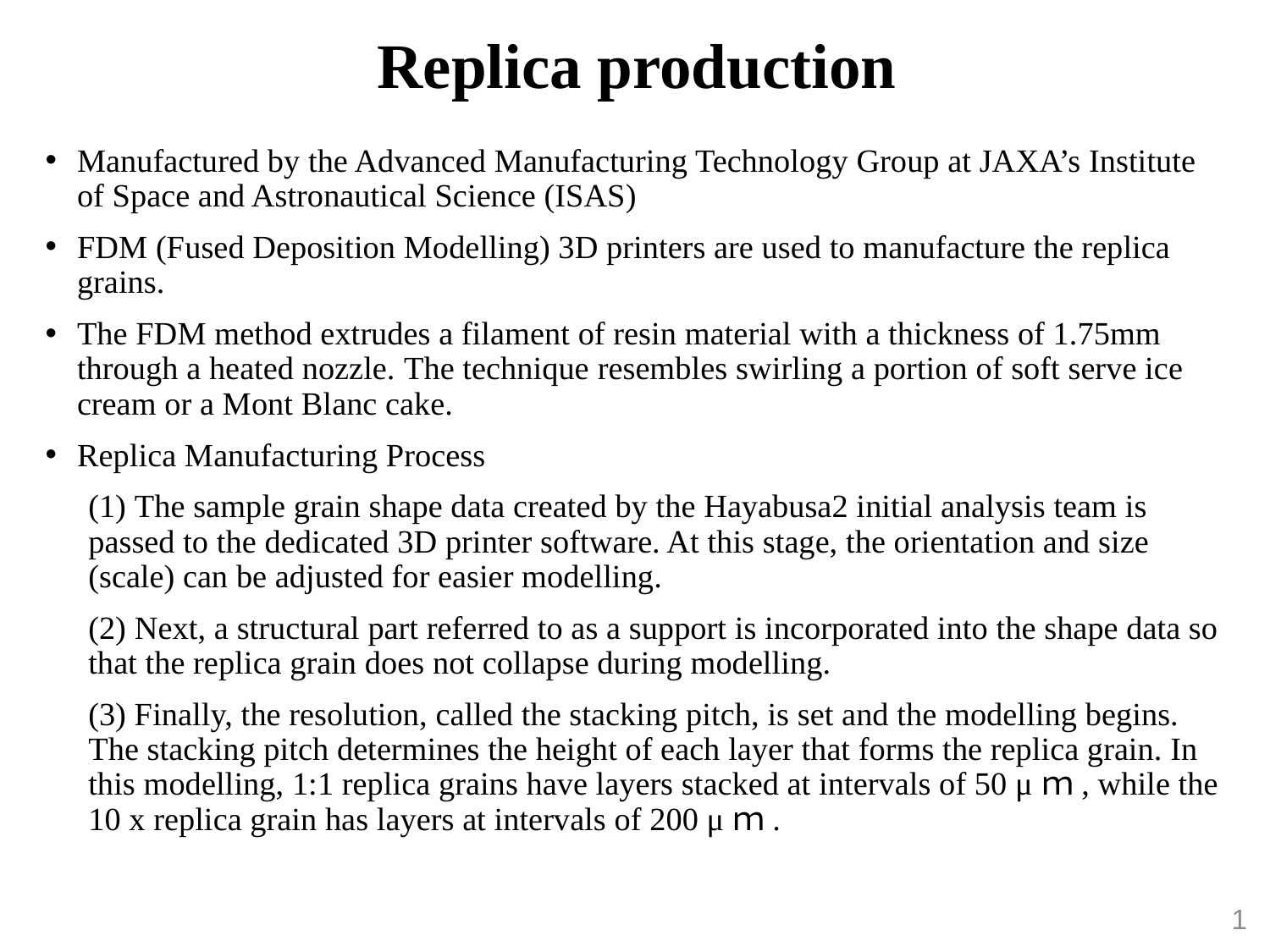

# Replica production
Manufactured by the Advanced Manufacturing Technology Group at JAXA’s Institute of Space and Astronautical Science (ISAS)
FDM (Fused Deposition Modelling) 3D printers are used to manufacture the replica grains.
The FDM method extrudes a filament of resin material with a thickness of 1.75mm through a heated nozzle. The technique resembles swirling a portion of soft serve ice cream or a Mont Blanc cake.
Replica Manufacturing Process
(1) The sample grain shape data created by the Hayabusa2 initial analysis team is passed to the dedicated 3D printer software. At this stage, the orientation and size (scale) can be adjusted for easier modelling.
(2) Next, a structural part referred to as a support is incorporated into the shape data so that the replica grain does not collapse during modelling.
(3) Finally, the resolution, called the stacking pitch, is set and the modelling begins. The stacking pitch determines the height of each layer that forms the replica grain. In this modelling, 1:1 replica grains have layers stacked at intervals of 50 μｍ, while the 10 x replica grain has layers at intervals of 200 μｍ.
1